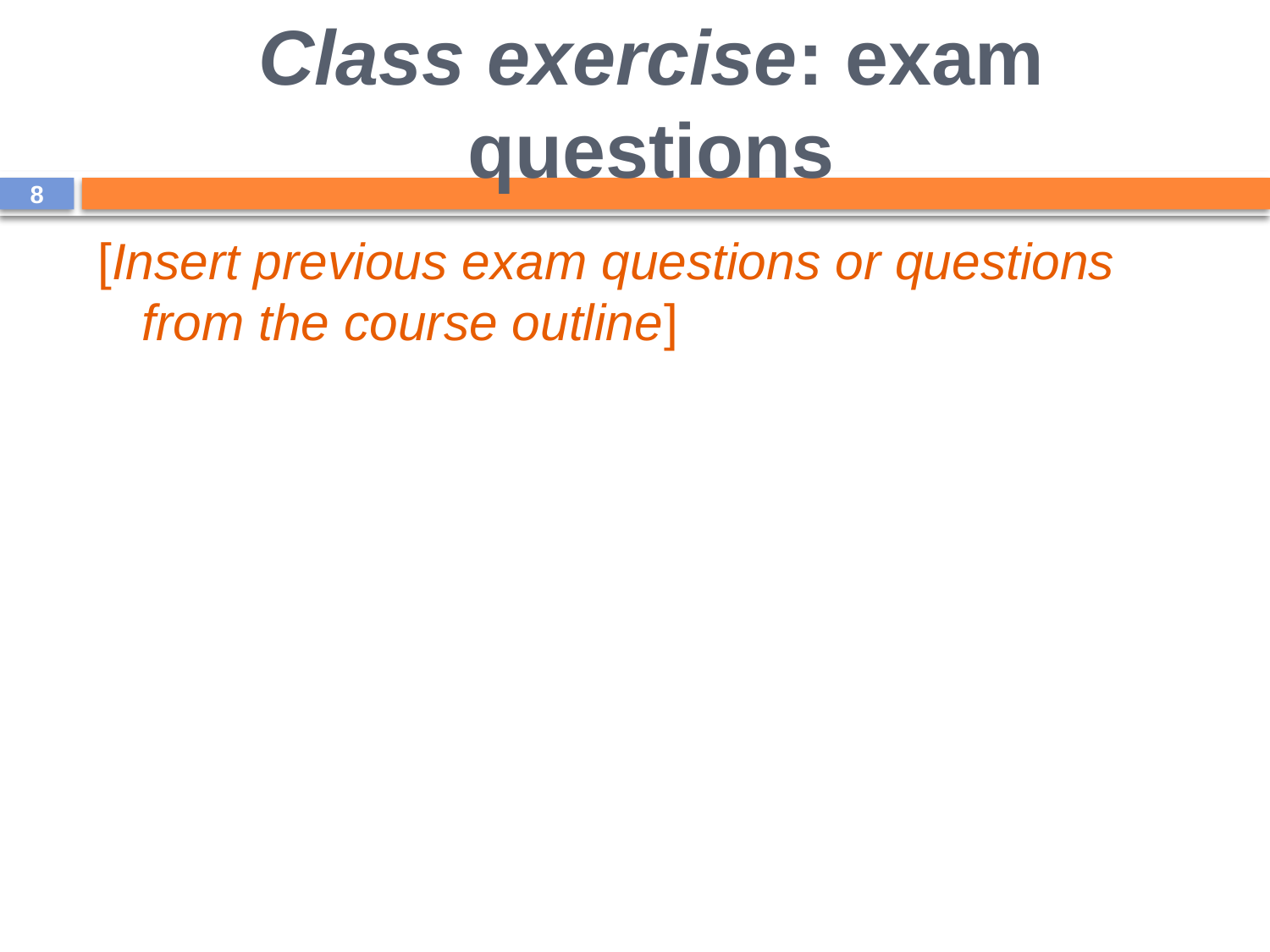

# Class exercise: exam questions
8
[Insert previous exam questions or questions from the course outline]